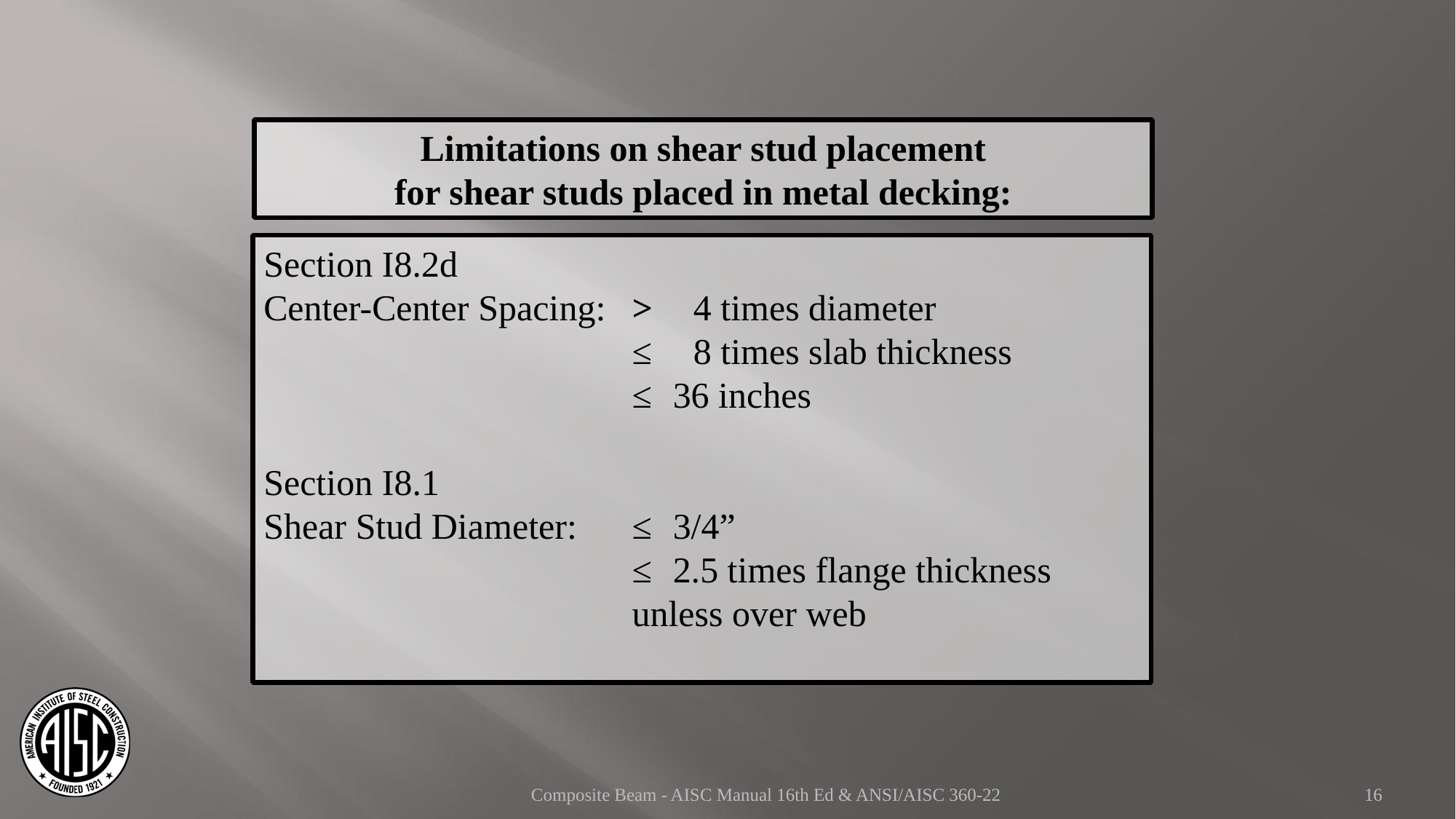

Limitations on shear stud placement
for shear studs placed in metal decking:
Section I8.2d
Center-Center Spacing:	>		4 times diameter
			≤		8 times slab thickness
			≤	36 inches

Section I8.1
Shear Stud Diameter:	≤	3/4”
			≤	2.5 times flange thickness 				unless over web

Composite Beam - AISC Manual 16th Ed & ANSI/AISC 360-22
16